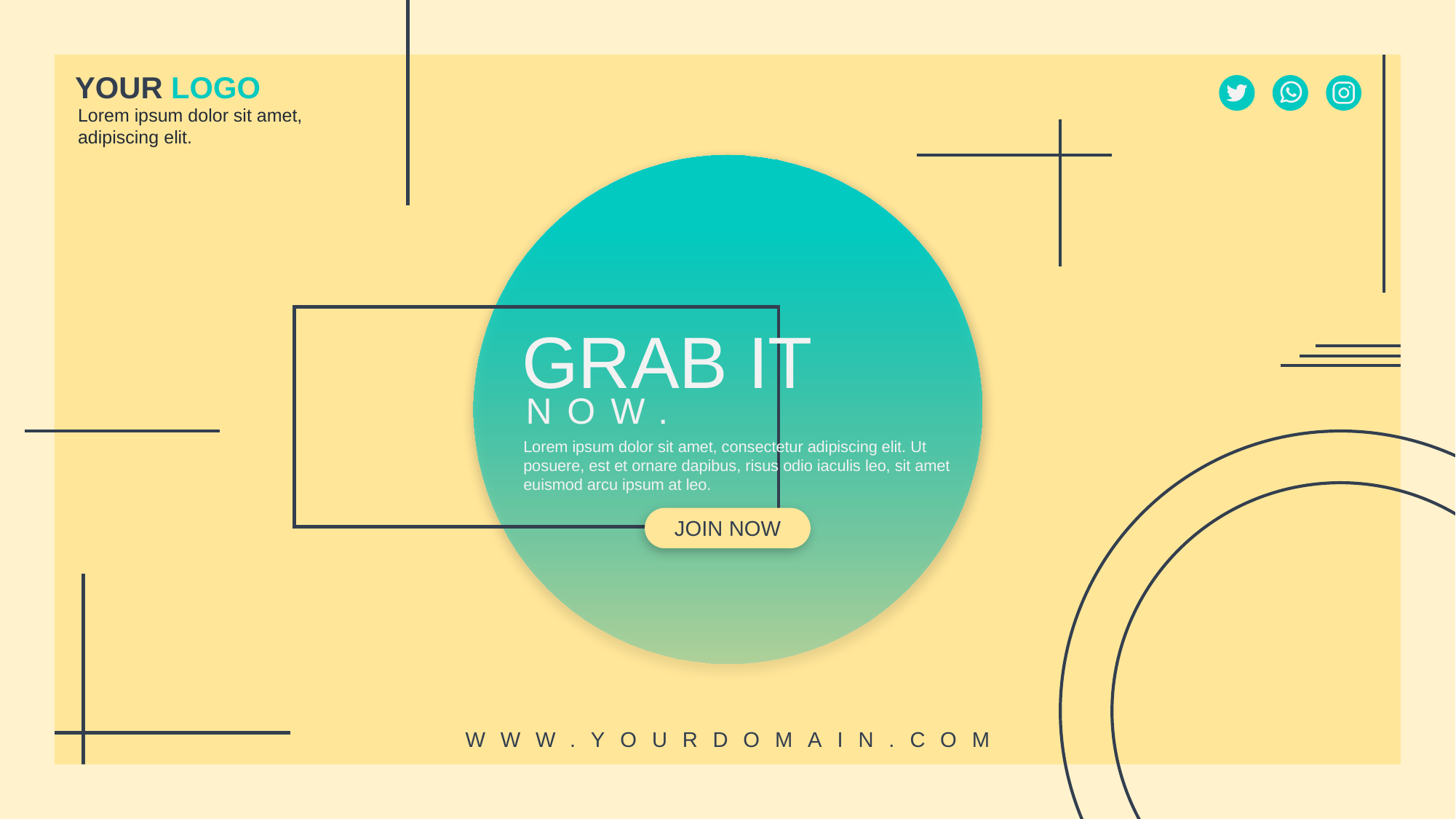

YOUR LOGO

Lorem ipsum dolor sit amet, adipiscing elit.

GRAB IT
NOW.
Lorem ipsum dolor sit amet, consectetur adipiscing elit. Ut posuere, est et ornare dapibus, risus odio iaculis leo, sit amet euismod arcu ipsum at leo.

JOIN NOW
WWW.YOURDOMAIN.COM